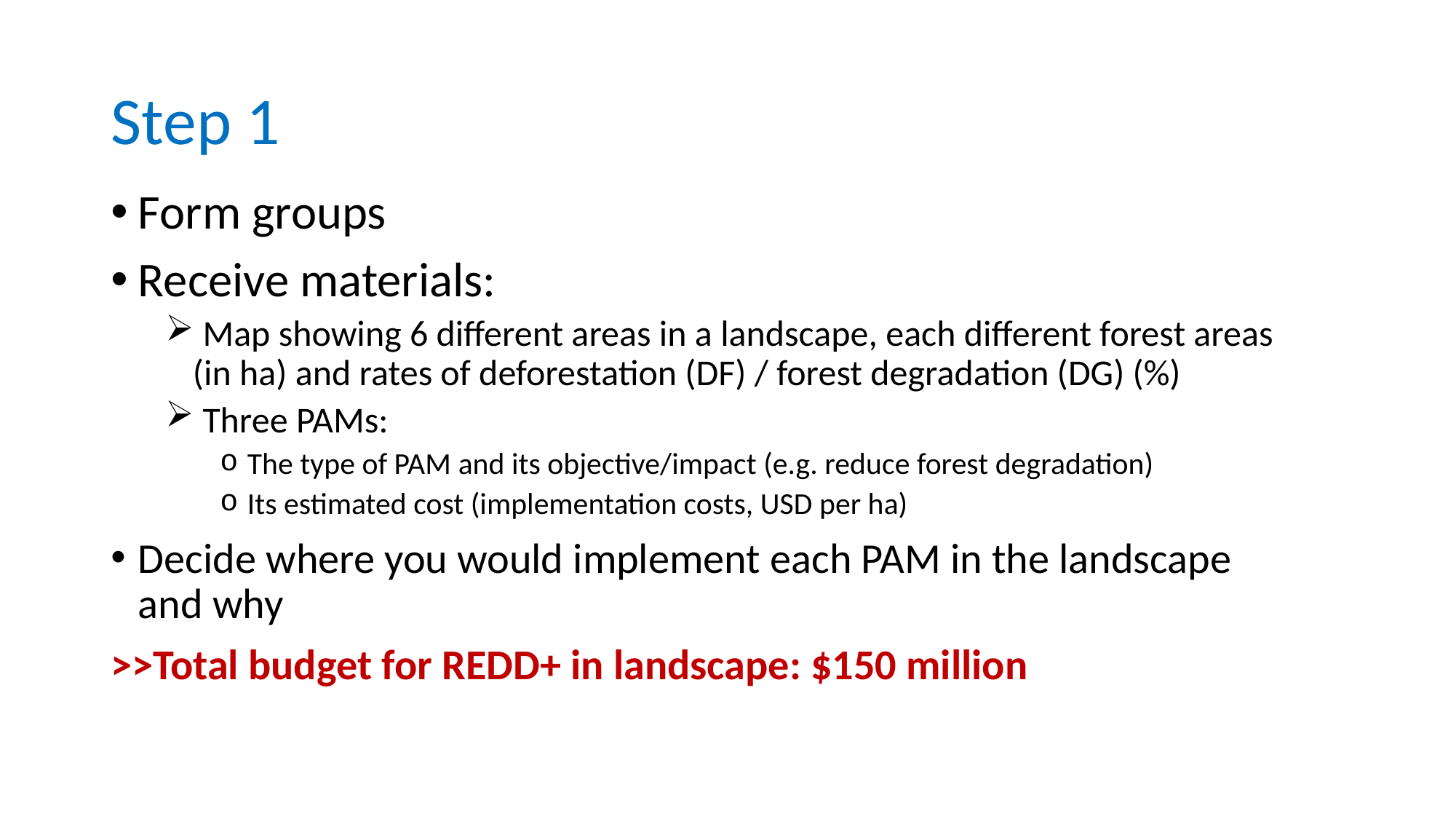

# Step 1
Form groups
Receive materials:
 Map showing 6 different areas in a landscape, each different forest areas (in ha) and rates of deforestation (DF) / forest degradation (DG) (%)
 Three PAMs:
The type of PAM and its objective/impact (e.g. reduce forest degradation)
Its estimated cost (implementation costs, USD per ha)
Decide where you would implement each PAM in the landscape and why
>>Total budget for REDD+ in landscape: $150 million